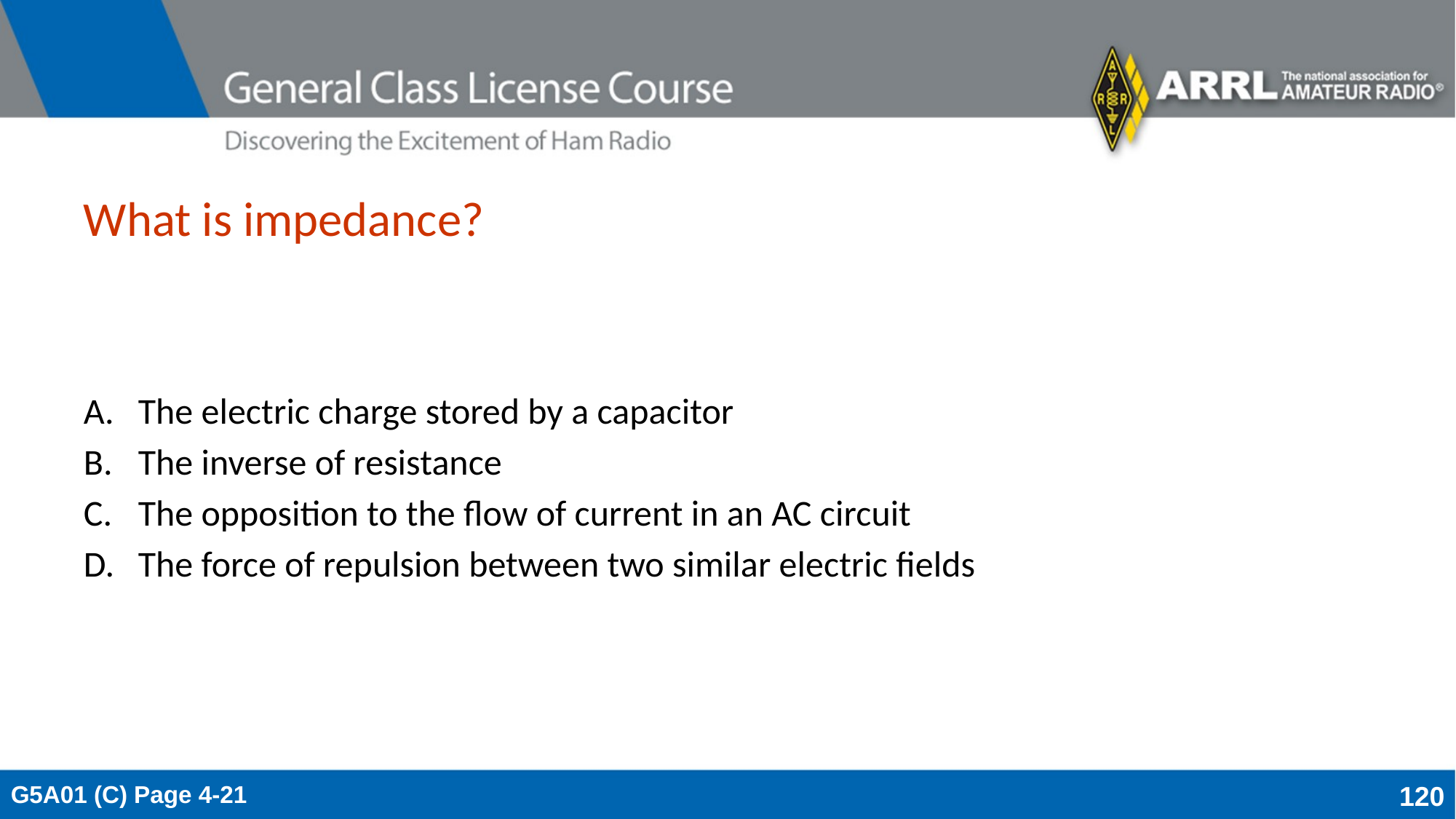

# What is impedance?
The electric charge stored by a capacitor
The inverse of resistance
The opposition to the flow of current in an AC circuit
The force of repulsion between two similar electric fields
G5A01 (C) Page 4-21
120